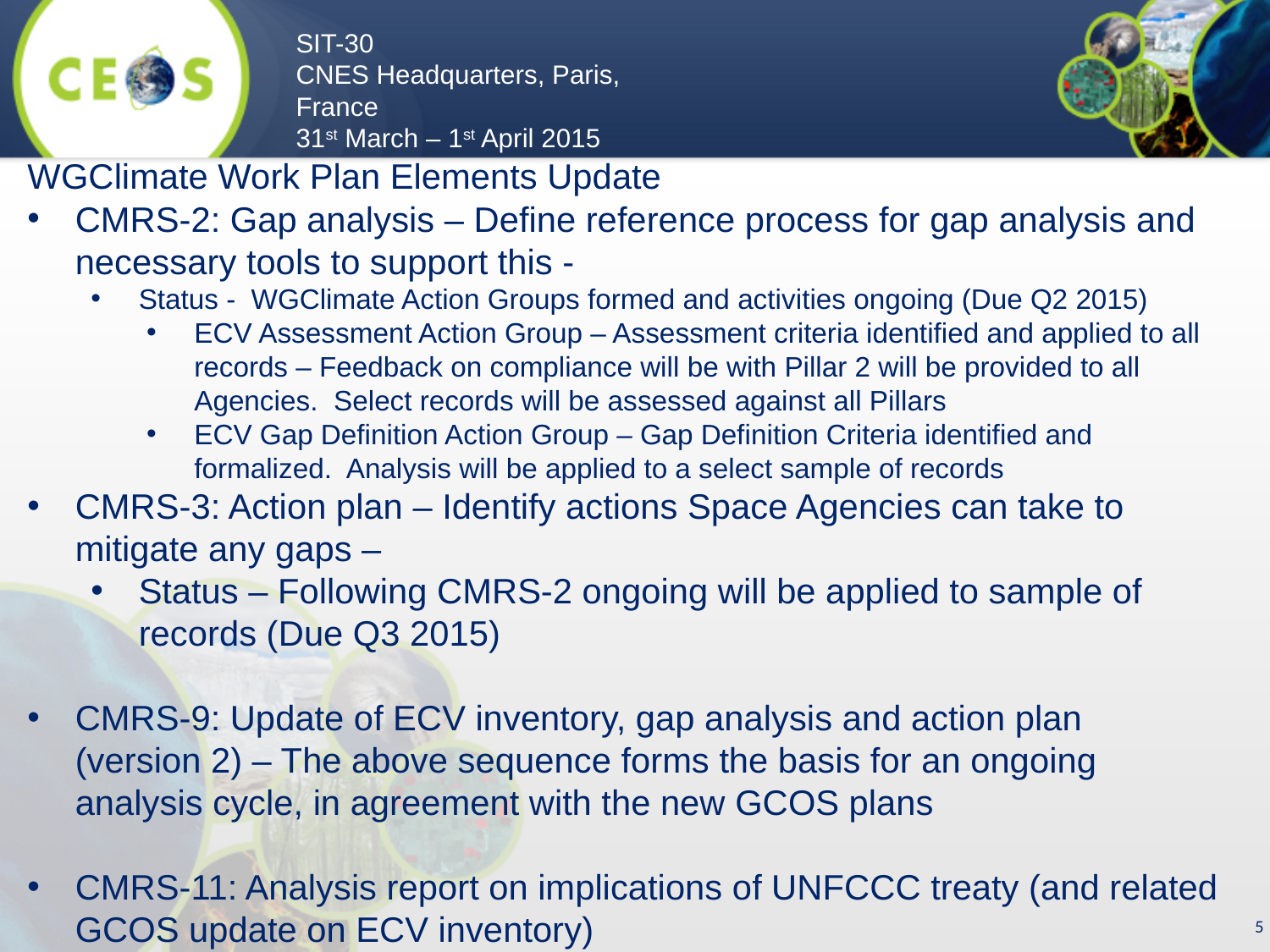

WGClimate Work Plan Elements Update
CMRS-2: Gap analysis – Define reference process for gap analysis and necessary tools to support this -
Status -  WGClimate Action Groups formed and activities ongoing (Due Q2 2015)
ECV Assessment Action Group – Assessment criteria identified and applied to all records – Feedback on compliance will be with Pillar 2 will be provided to all Agencies.  Select records will be assessed against all Pillars
ECV Gap Definition Action Group – Gap Definition Criteria identified and formalized.  Analysis will be applied to a select sample of records
CMRS-3: Action plan – Identify actions Space Agencies can take to mitigate any gaps –
Status – Following CMRS-2 ongoing will be applied to sample of records (Due Q3 2015)

CMRS-9: Update of ECV inventory, gap analysis and action plan (version 2) – The above sequence forms the basis for an ongoing analysis cycle, in agreement with the new GCOS plans

CMRS-11: Analysis report on implications of UNFCCC treaty (and related GCOS update on ECV inventory)

5